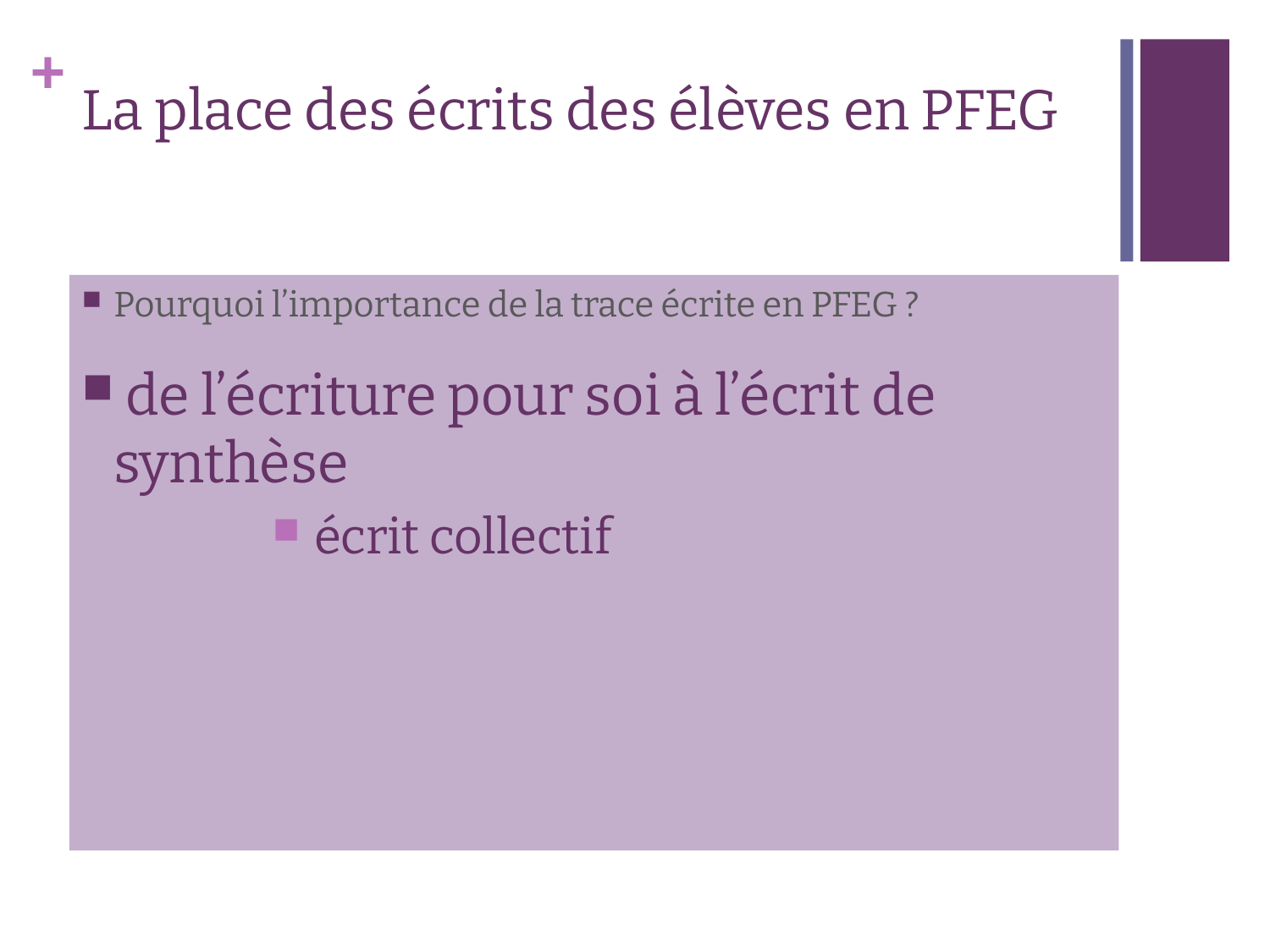

La place des écrits des élèves en PFEG
Pourquoi l’importance de la trace écrite en PFEG ?
 de l’écriture pour soi à l’écrit de synthèse
 écrit collectif